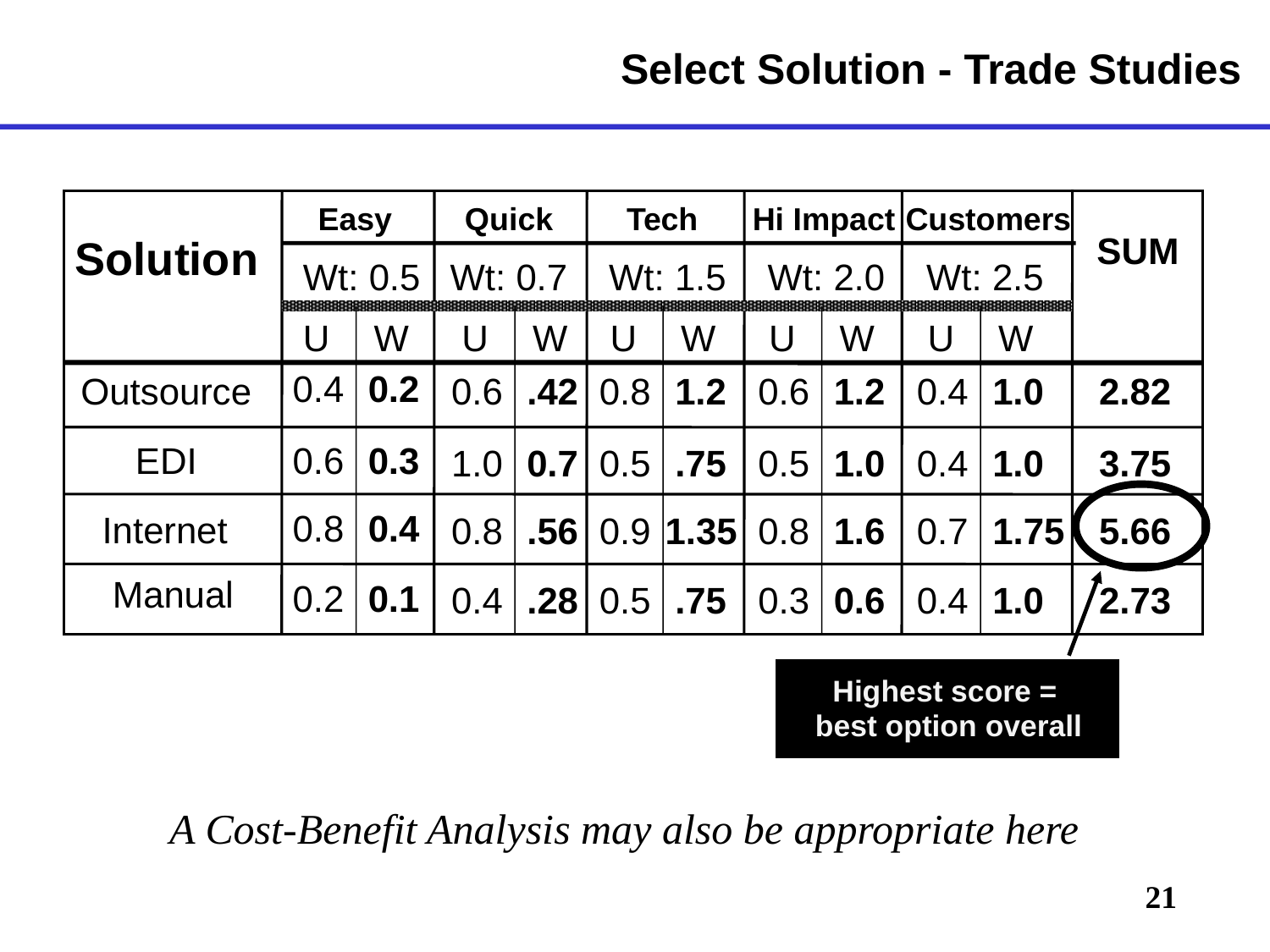

# Select Solution - Trade Studies

Easy
Quick
Tech
Hi Impact
Customers
SUM
Solution

Wt: 0.5
Wt: 0.7
Wt: 1.5
Wt: 2.0
Wt: 2.5

U
W

U
W

U
W

U
W

U
W

0.4
0.2
Outsource
0.6
.42
0.8
1.2
0.6
1.2
0.4
1.0
2.82

EDI
0.6
0.3
1.0
0.7
0.5
.75
0.5
1.0
0.4
1.0
3.75

0.8
0.4
Internet
0.8
.56
0.9
1.35
0.8
1.6
0.7
1.75
5.66

Manual
0.2
0.1
0.4
.28
0.5
.75
0.3
0.6
0.4
1.0
2.73

Highest score =
best option overall
A Cost-Benefit Analysis may also be appropriate here